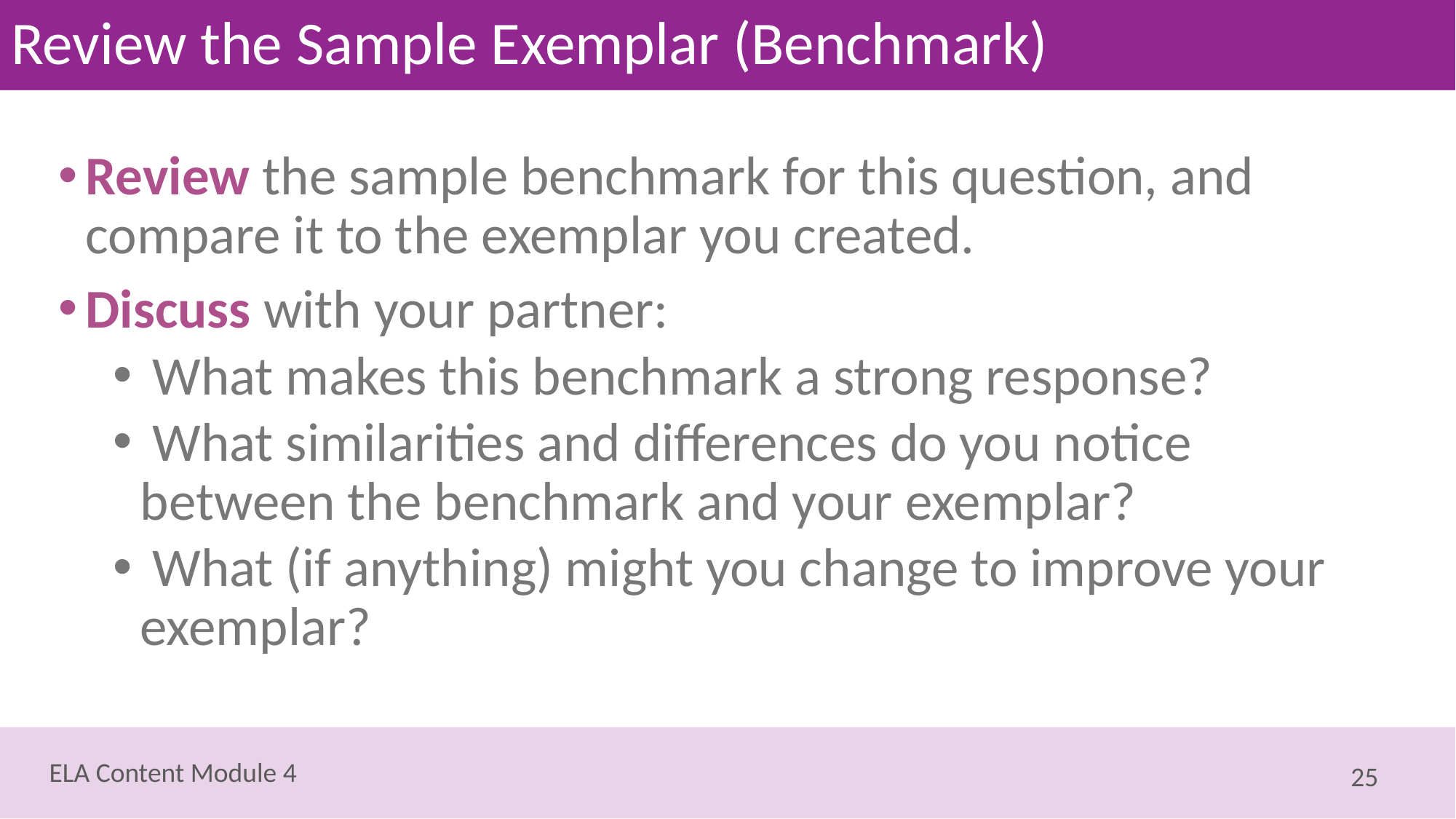

# Review the Sample Exemplar (Benchmark)
Review the sample benchmark for this question, and compare it to the exemplar you created.
Discuss with your partner:
 What makes this benchmark a strong response?
 What similarities and differences do you notice between the benchmark and your exemplar?
 What (if anything) might you change to improve your exemplar?

25